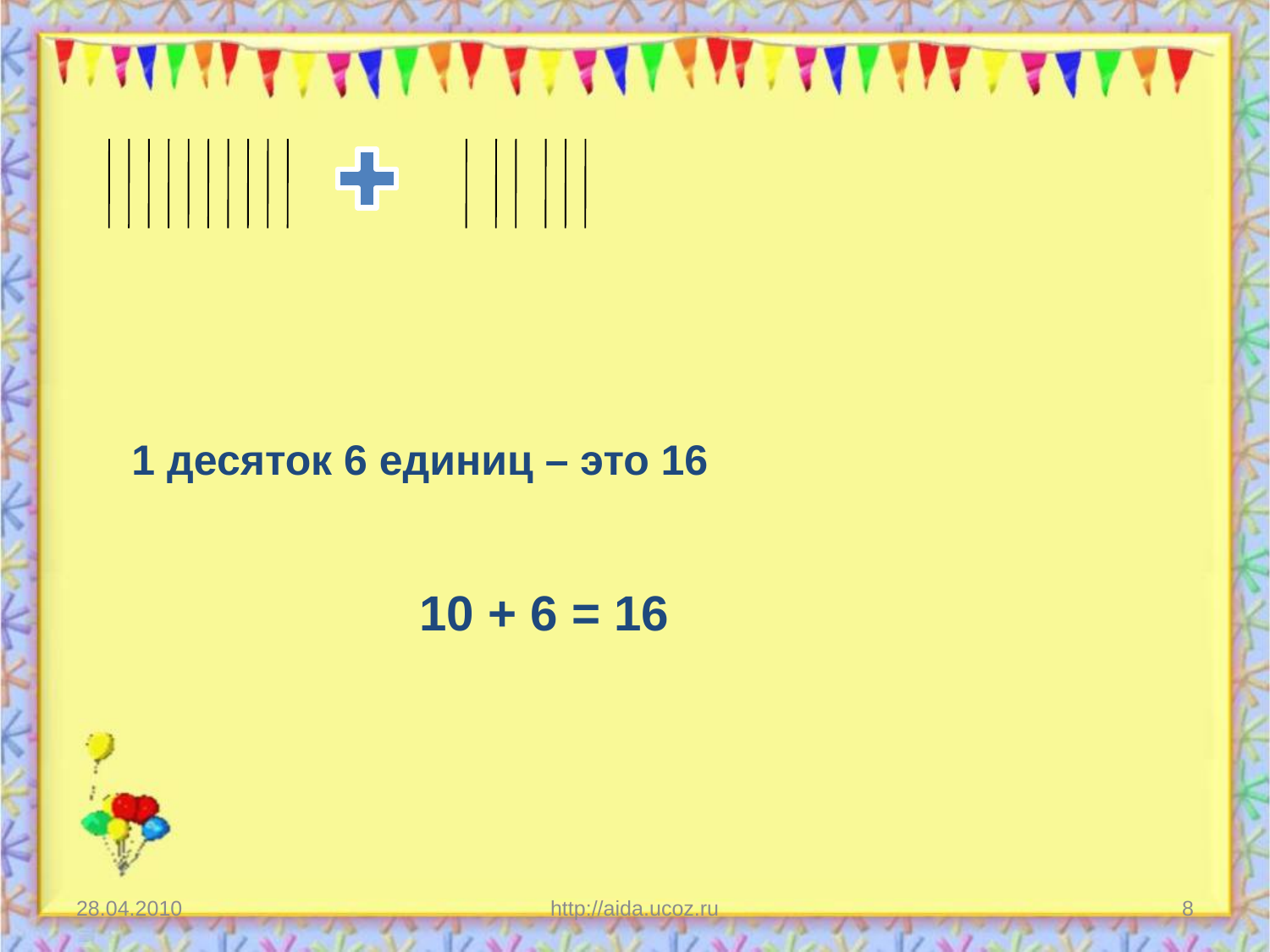

1 десяток 6 единиц – это 16
10 + 6 = 16
28.04.2010
http://aida.ucoz.ru
8